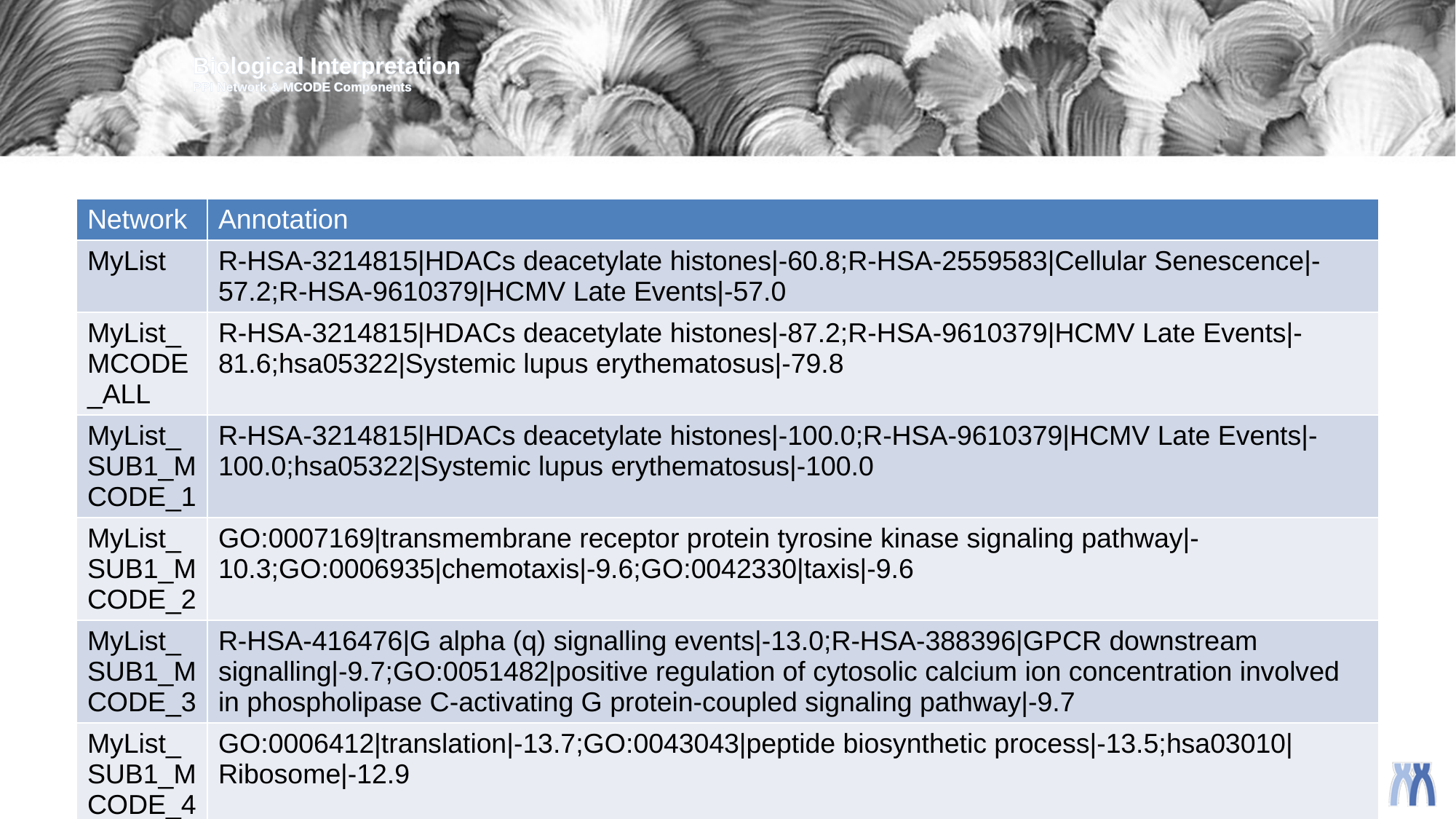

Biological Interpretation
PPI Network & MCODE Components
| Network | Annotation |
| --- | --- |
| MyList | R-HSA-3214815|HDACs deacetylate histones|-60.8;R-HSA-2559583|Cellular Senescence|-57.2;R-HSA-9610379|HCMV Late Events|-57.0 |
| MyList\_MCODE\_ALL | R-HSA-3214815|HDACs deacetylate histones|-87.2;R-HSA-9610379|HCMV Late Events|-81.6;hsa05322|Systemic lupus erythematosus|-79.8 |
| MyList\_SUB1\_MCODE\_1 | R-HSA-3214815|HDACs deacetylate histones|-100.0;R-HSA-9610379|HCMV Late Events|-100.0;hsa05322|Systemic lupus erythematosus|-100.0 |
| MyList\_SUB1\_MCODE\_2 | GO:0007169|transmembrane receptor protein tyrosine kinase signaling pathway|-10.3;GO:0006935|chemotaxis|-9.6;GO:0042330|taxis|-9.6 |
| MyList\_SUB1\_MCODE\_3 | R-HSA-416476|G alpha (q) signalling events|-13.0;R-HSA-388396|GPCR downstream signalling|-9.7;GO:0051482|positive regulation of cytosolic calcium ion concentration involved in phospholipase C-activating G protein-coupled signaling pathway|-9.7 |
| MyList\_SUB1\_MCODE\_4 | GO:0006412|translation|-13.7;GO:0043043|peptide biosynthetic process|-13.5;hsa03010|Ribosome|-12.9 |
| MyList\_SUB1\_MCODE\_5 | R-HSA-611105|Respiratory electron transport|-8.4;GO:0007005|mitochondrion organization|-8.0;R-HSA-163200|Respiratory electron transport, ATP synthesis by chemiosmotic coupling, and heat production by uncoupling proteins.|-8.0 |
| MyList\_SUB1\_MCODE\_6 | R-HSA-983168|Antigen processing: Ubiquitination & Proteasome degradation|-10.0;R-HSA-983169|Class I MHC mediated antigen processing & presentation|-9.5;GO:0016567|protein ubiquitination|-8.3 |
| MyList\_SUB1\_MCODE\_7 | R-HSA-1296072|Voltage gated Potassium channels|-7.6;R-HSA-1296071|Potassium Channels|-6.4;GO:0071805|potassium ion transmembrane transport|-5.9 |
| MyList\_SUB1\_MCODE\_8 | R-HSA-8939243|RUNX1 interacts with co-factors whose precise effect on RUNX1 targets is not known|-8.7;R-HSA-8943724|Regulation of PTEN gene transcription|-8.1;R-HSA-2559580|Oxidative Stress Induced Senescence|-7.2 |
| MyList\_SUB1\_MCODE\_9 | GO:0022618|ribonucleoprotein complex assembly|-6.5;GO:0071826|ribonucleoprotein complex subunit organization|-6.5;GO:0022613|ribonucleoprotein complex biogenesis|-5.5 |
| MyList\_SUB1\_MCODE\_10 | GO:0038063|collagen-activated tyrosine kinase receptor signaling pathway|-10.3;R-HSA-2214320|Anchoring fibril formation|-10.0;GO:0038065|collagen-activated signaling pathway|-9.8 |
| MyList\_SUB1\_MCODE\_11 | R-HSA-1650814|Collagen biosynthesis and modifying enzymes|-8.0;R-HSA-1474290|Collagen formation|-7.6;R-HSA-1474244|Extracellular matrix organization|-6.0 |
| MyList\_SUB1\_MCODE\_12 | R-HSA-72163|mRNA Splicing - Major Pathway|-6.7;R-HSA-72172|mRNA Splicing|-6.6;R-HSA-72203|Processing of Capped Intron-Containing Pre-mRNA|-6.3 |
| MyList\_SUB1\_MCODE\_13 | R-HSA-8957275|Post-translational protein phosphorylation|-7.4;R-HSA-381426|Regulation of Insulin-like Growth Factor (IGF) transport and uptake by Insulin-like Growth Factor Binding Proteins (IGFBPs)|-7.2 |
| MyList\_SUB1\_MCODE\_15 | WP4022|Pyrimidine metabolism|-7.7;GO:0034654|nucleobase-containing compound biosynthetic process|-4.9;GO:0018130|heterocycle biosynthetic process|-4.7 |
| MyList\_SUB1\_MCODE\_17 | WP2572|Primary focal segmental glomerulosclerosis (FSGS)|-7.9 |